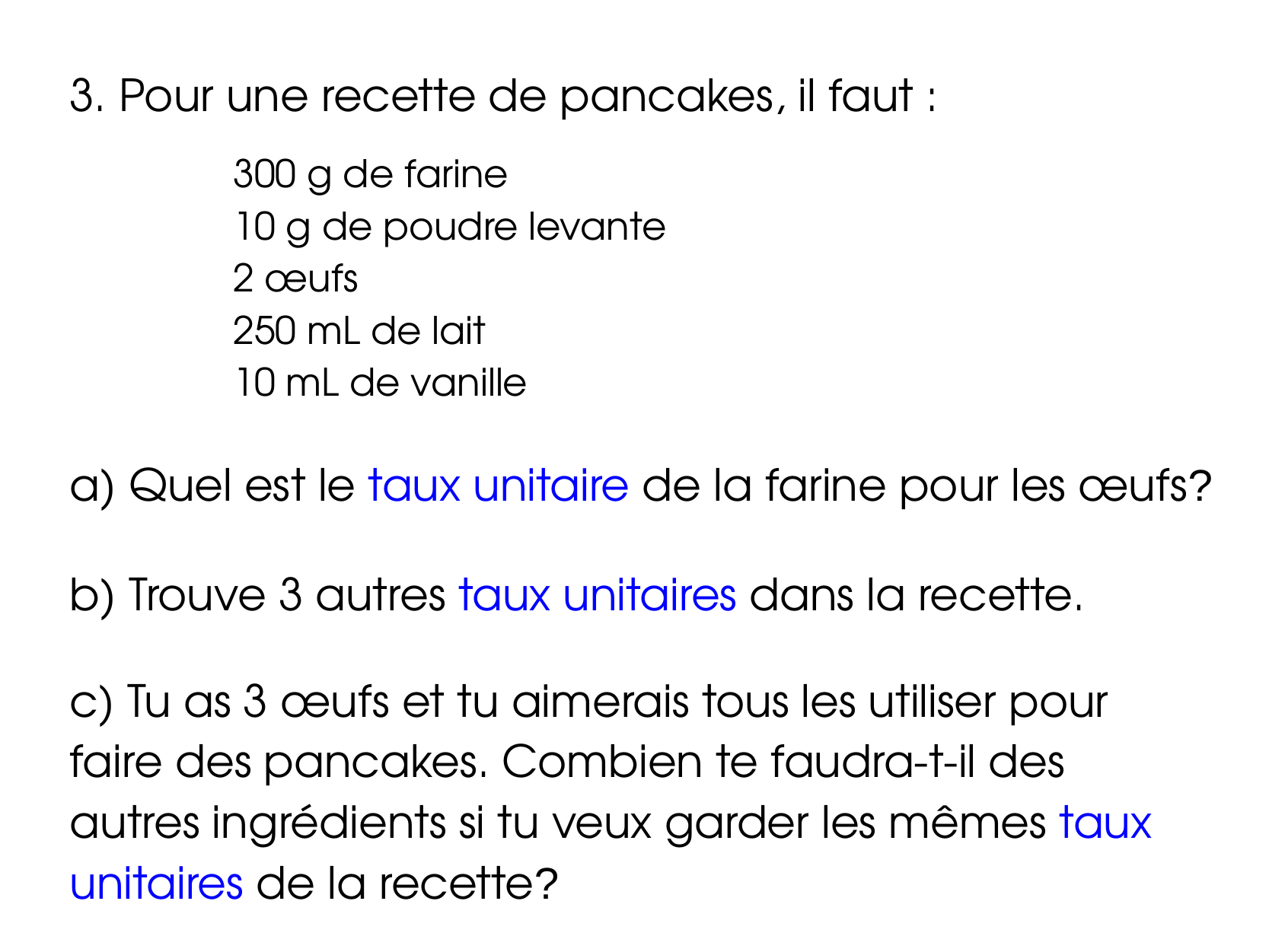

3. Pour une recette de pancakes, il faut :
300 g de farine
10 g de poudre levante
2 œufs
250 mL de lait
10 mL de vanille
a) Quel est le taux unitaire de la farine pour les œufs?
b) Trouve 3 autres taux unitaires dans la recette.
c) Tu as 3 œufs et tu aimerais tous les utiliser pour faire des pancakes. Combien te faudra-t-il des autres ingrédients si tu veux garder les mêmes taux unitaires de la recette?